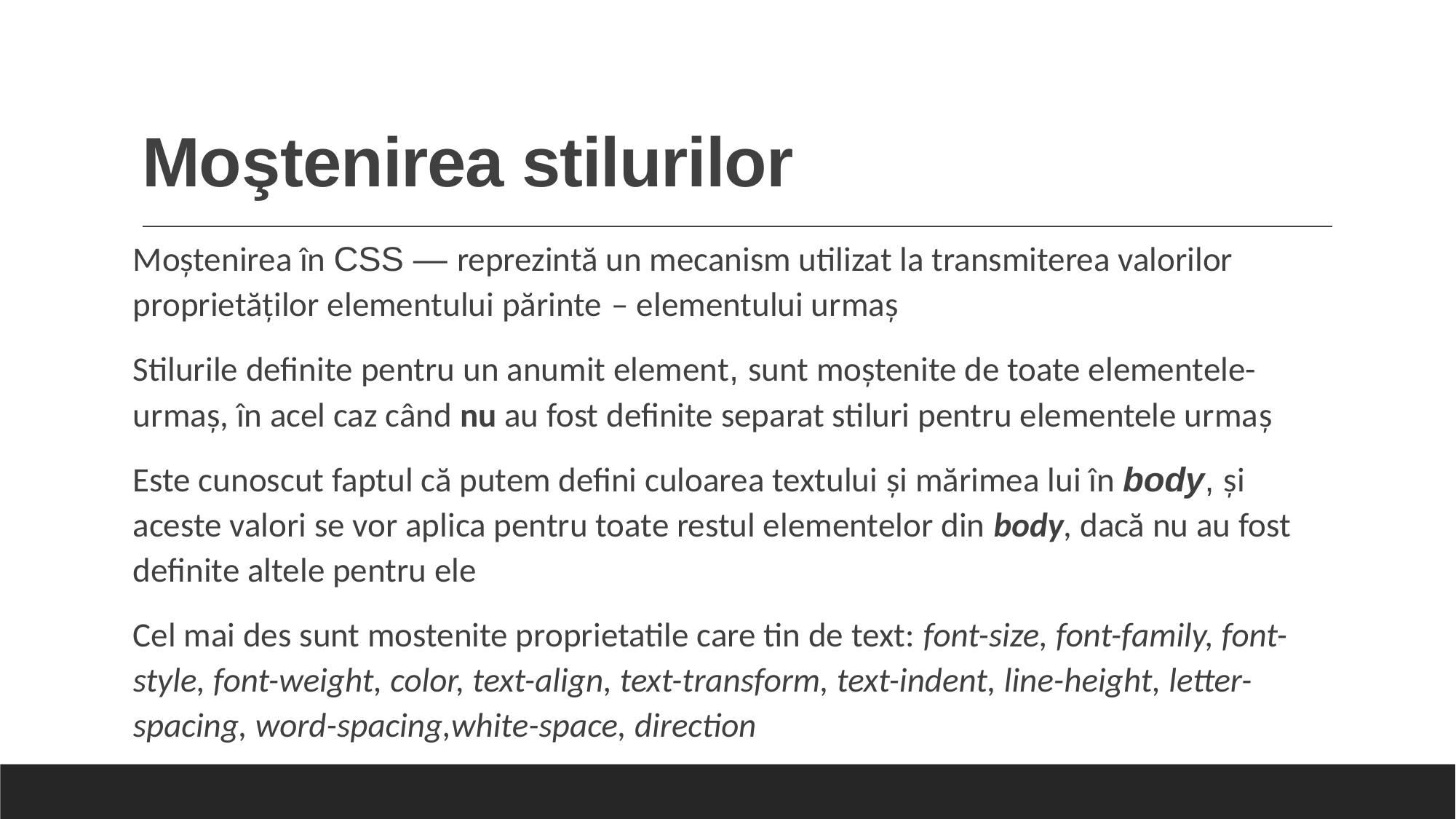

# Moştenirea stilurilor
Moştenirea în CSS — reprezintă un mecanism utilizat la transmiterea valorilor proprietăţilor elementului părinte – elementului urmaş
Stilurile definite pentru un anumit element, sunt moştenite de toate elementele-urmaş, în acel caz când nu au fost definite separat stiluri pentru elementele urmaş
Este cunoscut faptul că putem defini culoarea textului şi mărimea lui în body, şi aceste valori se vor aplica pentru toate restul elementelor din body, dacă nu au fost definite altele pentru ele
Cel mai des sunt mostenite proprietatile care tin de text: font-size, font-family, font-style, font-weight, color, text-align, text-transform, text-indent, line-height, letter-spacing, word-spacing,white-space, direction